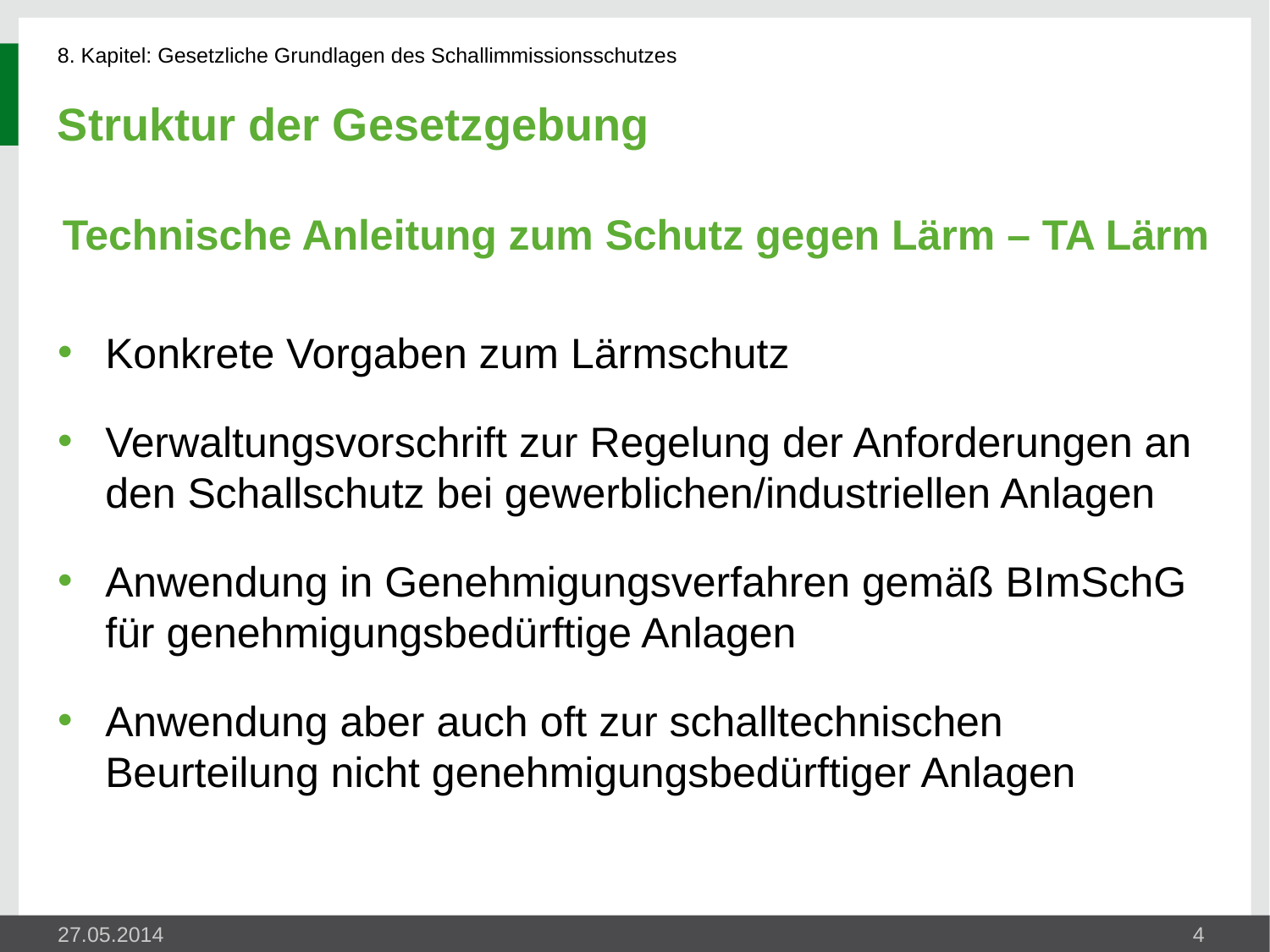

# Struktur der Gesetzgebung
Technische Anleitung zum Schutz gegen Lärm – TA Lärm

Konkrete Vorgaben zum Lärmschutz

Verwaltungsvorschrift zur Regelung der Anforderungen an den Schallschutz bei gewerblichen/industriellen Anlagen

Anwendung in Genehmigungsverfahren gemäß BImSchG für genehmigungsbedürftige Anlagen

Anwendung aber auch oft zur schalltechnischen Beurteilung nicht genehmigungsbedürftiger Anlagen

27.05.2014
4